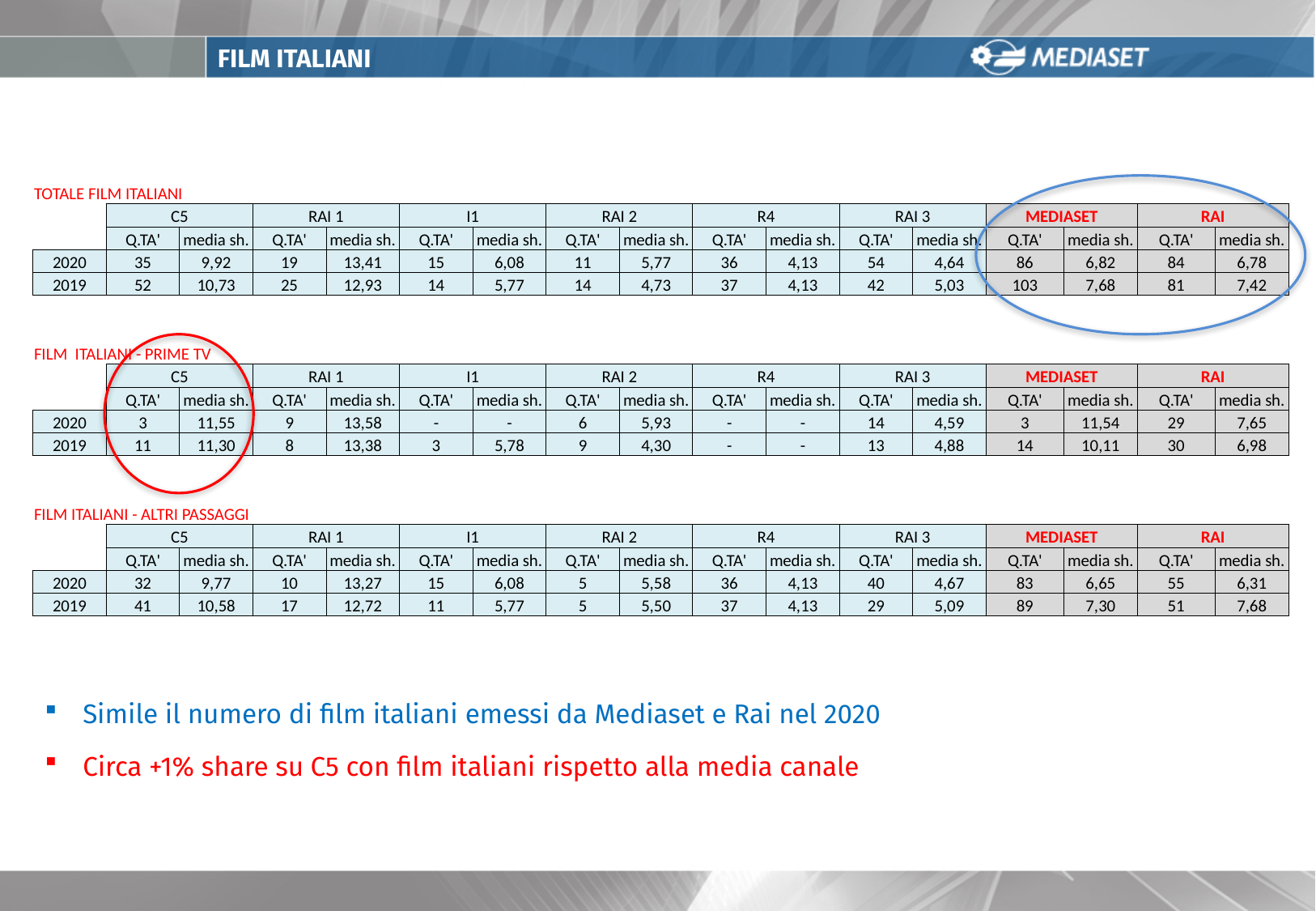

FILM ITALIANI

| TOTALE FILM ITALIANI |  |  |  |  |  |  |  |  |  |  |  |  |  |  |  |  |
| --- | --- | --- | --- | --- | --- | --- | --- | --- | --- | --- | --- | --- | --- | --- | --- | --- |
|  | C5 |  | RAI 1 |  | I1 |  | RAI 2 |  | R4 |  | RAI 3 |  | MEDIASET |  | RAI |  |
|  | Q.TA' | media sh. | Q.TA' | media sh. | Q.TA' | media sh. | Q.TA' | media sh. | Q.TA' | media sh. | Q.TA' | media sh. | Q.TA' | media sh. | Q.TA' | media sh. |
| 2020 | 35 | 9,92 | 19 | 13,41 | 15 | 6,08 | 11 | 5,77 | 36 | 4,13 | 54 | 4,64 | 86 | 6,82 | 84 | 6,78 |
| 2019 | 52 | 10,73 | 25 | 12,93 | 14 | 5,77 | 14 | 4,73 | 37 | 4,13 | 42 | 5,03 | 103 | 7,68 | 81 | 7,42 |
|  |  |  |  |  |  |  |  |  |  |  |  |  |  |  |  |  |
|  |  |  |  |  |  |  |  |  |  |  |  |  |  |  |  |  |
| FILM ITALIANI - PRIME TV |  |  |  |  |  |  |  |  |  |  |  |  |  |  |  |  |
|  | C5 |  | RAI 1 |  | I1 |  | RAI 2 |  | R4 |  | RAI 3 |  | MEDIASET |  | RAI |  |
|  | Q.TA' | media sh. | Q.TA' | media sh. | Q.TA' | media sh. | Q.TA' | media sh. | Q.TA' | media sh. | Q.TA' | media sh. | Q.TA' | media sh. | Q.TA' | media sh. |
| 2020 | 3 | 11,55 | 9 | 13,58 | - | - | 6 | 5,93 | - | - | 14 | 4,59 | 3 | 11,54 | 29 | 7,65 |
| 2019 | 11 | 11,30 | 8 | 13,38 | 3 | 5,78 | 9 | 4,30 | - | - | 13 | 4,88 | 14 | 10,11 | 30 | 6,98 |
|  |  |  |  |  |  |  |  |  |  |  |  |  |  |  |  |  |
|  |  |  |  |  |  |  |  |  |  |  |  |  |  |  |  |  |
| FILM ITALIANI - ALTRI PASSAGGI |  |  |  |  |  |  |  |  |  |  |  |  |  |  |  |  |
|  | C5 |  | RAI 1 |  | I1 |  | RAI 2 |  | R4 |  | RAI 3 |  | MEDIASET |  | RAI |  |
|  | Q.TA' | media sh. | Q.TA' | media sh. | Q.TA' | media sh. | Q.TA' | media sh. | Q.TA' | media sh. | Q.TA' | media sh. | Q.TA' | media sh. | Q.TA' | media sh. |
| 2020 | 32 | 9,77 | 10 | 13,27 | 15 | 6,08 | 5 | 5,58 | 36 | 4,13 | 40 | 4,67 | 83 | 6,65 | 55 | 6,31 |
| 2019 | 41 | 10,58 | 17 | 12,72 | 11 | 5,77 | 5 | 5,50 | 37 | 4,13 | 29 | 5,09 | 89 | 7,30 | 51 | 7,68 |

Simile il numero di film italiani emessi da Mediaset e Rai nel 2020
Circa +1% share su C5 con film italiani rispetto alla media canale